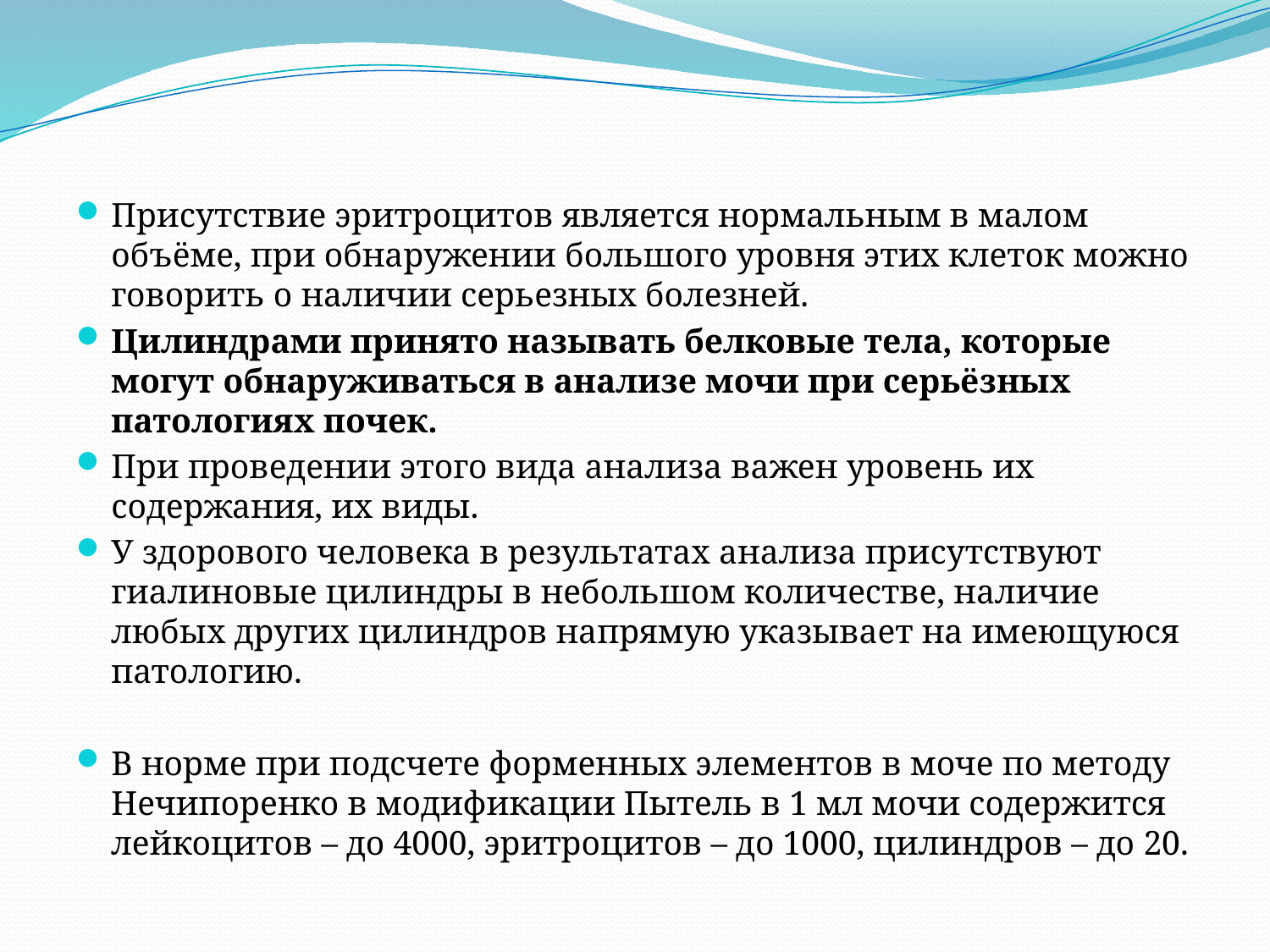

Присутствие эритроцитов является нормальным в малом объёме, при обнаружении большого уровня этих клеток можно говорить о наличии серьезных болезней.
Цилиндрами принято называть белковые тела, которые могут обнаруживаться в анализе мочи при серьёзных патологиях почек.
При проведении этого вида анализа важен уровень их содержания, их виды.
У здорового человека в результатах анализа присутствуют гиалиновые цилиндры в небольшом количестве, наличие любых других цилиндров напрямую указывает на имеющуюся патологию.

В норме при подсчете форменных элементов в моче по методу Нечипоренко в модификации Пытель в 1 мл мочи содержится лейкоцитов – до 4000, эритроцитов – до 1000, цилиндров – до 20.